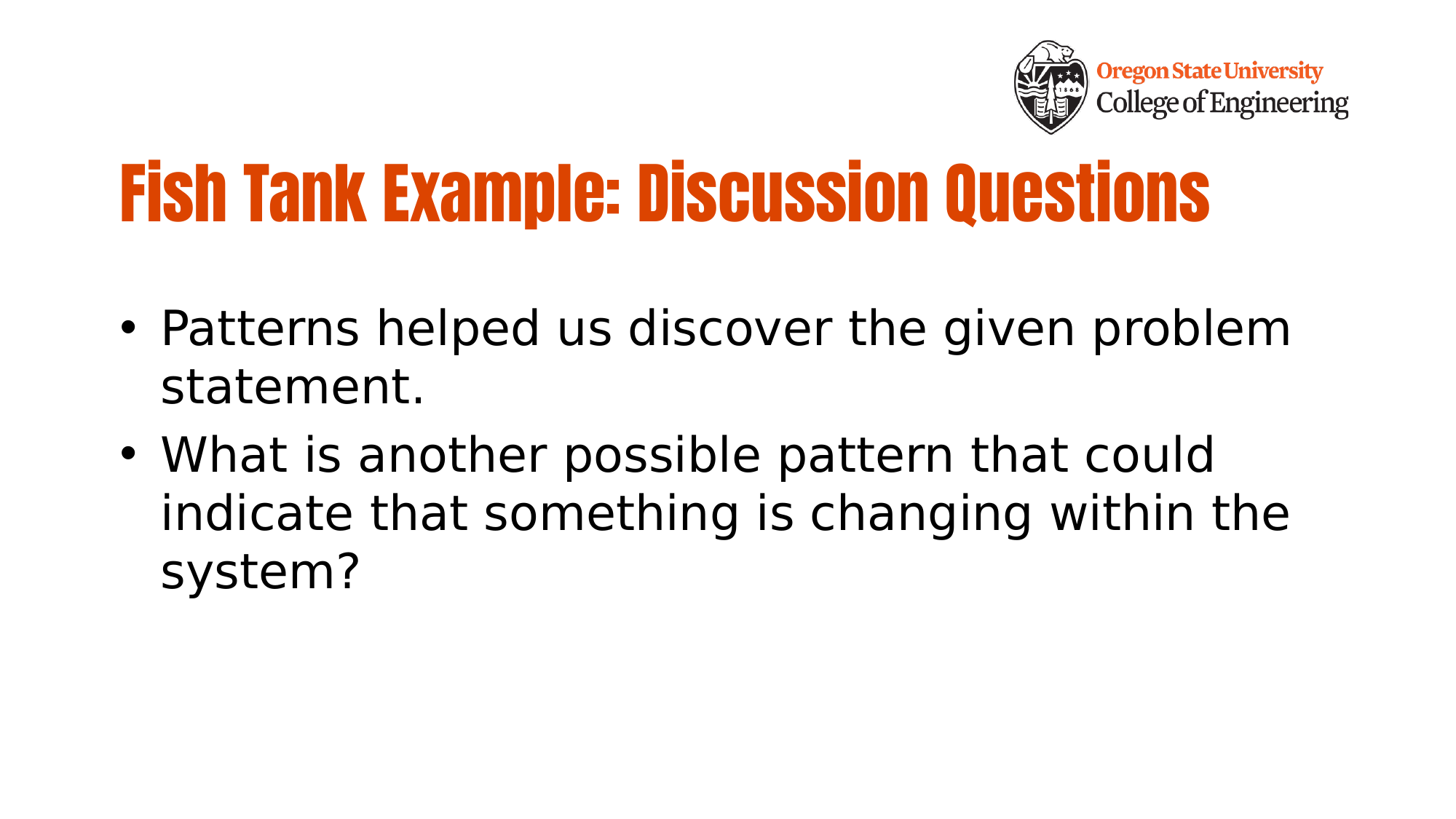

# Fish Tank Example: Discussion Questions
Patterns helped us discover the given problem statement.
What is another possible pattern that could indicate that something is changing within the system?